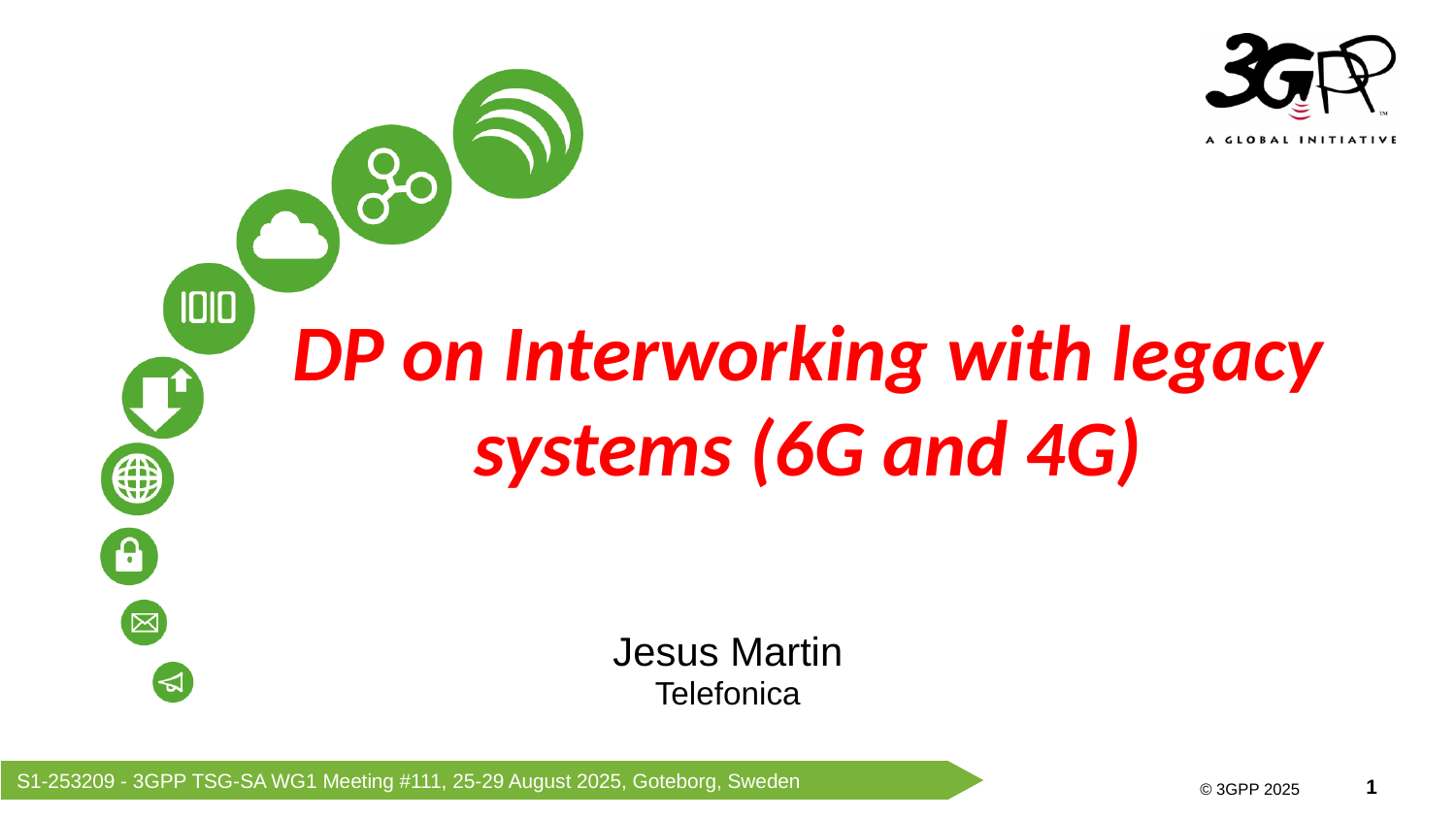

DP on Interworking with legacy systems (6G and 4G)
Jesus Martin
Telefonica

S1-253209 - 3GPP TSG-SA WG1 Meeting #111, 25-29 August 2025, Goteborg, Sweden

© 3GPP 2025